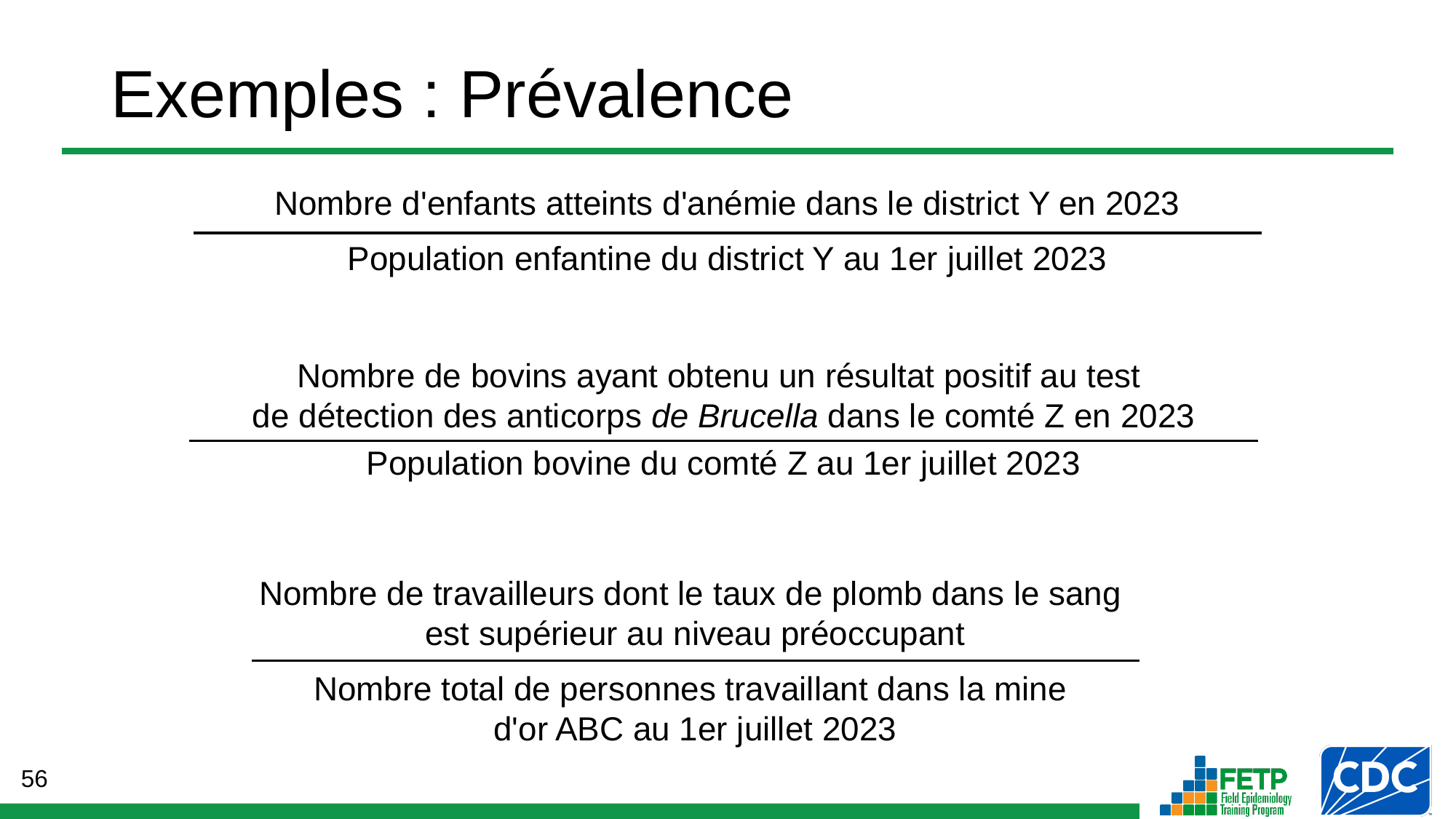

# Exemples : Prévalence
Nombre d'enfants atteints d'anémie dans le district Y en 2023
Population enfantine du district Y au 1er juillet 2023

Nombre de bovins ayant obtenu un résultat positif au test
de détection des anticorps de Brucella dans le comté Z en 2023
Population bovine du comté Z au 1er juillet 2023

Nombre de travailleurs dont le taux de plomb dans le sang
est supérieur au niveau préoccupant
Nombre total de personnes travaillant dans la mine
d'or ABC au 1er juillet 2023